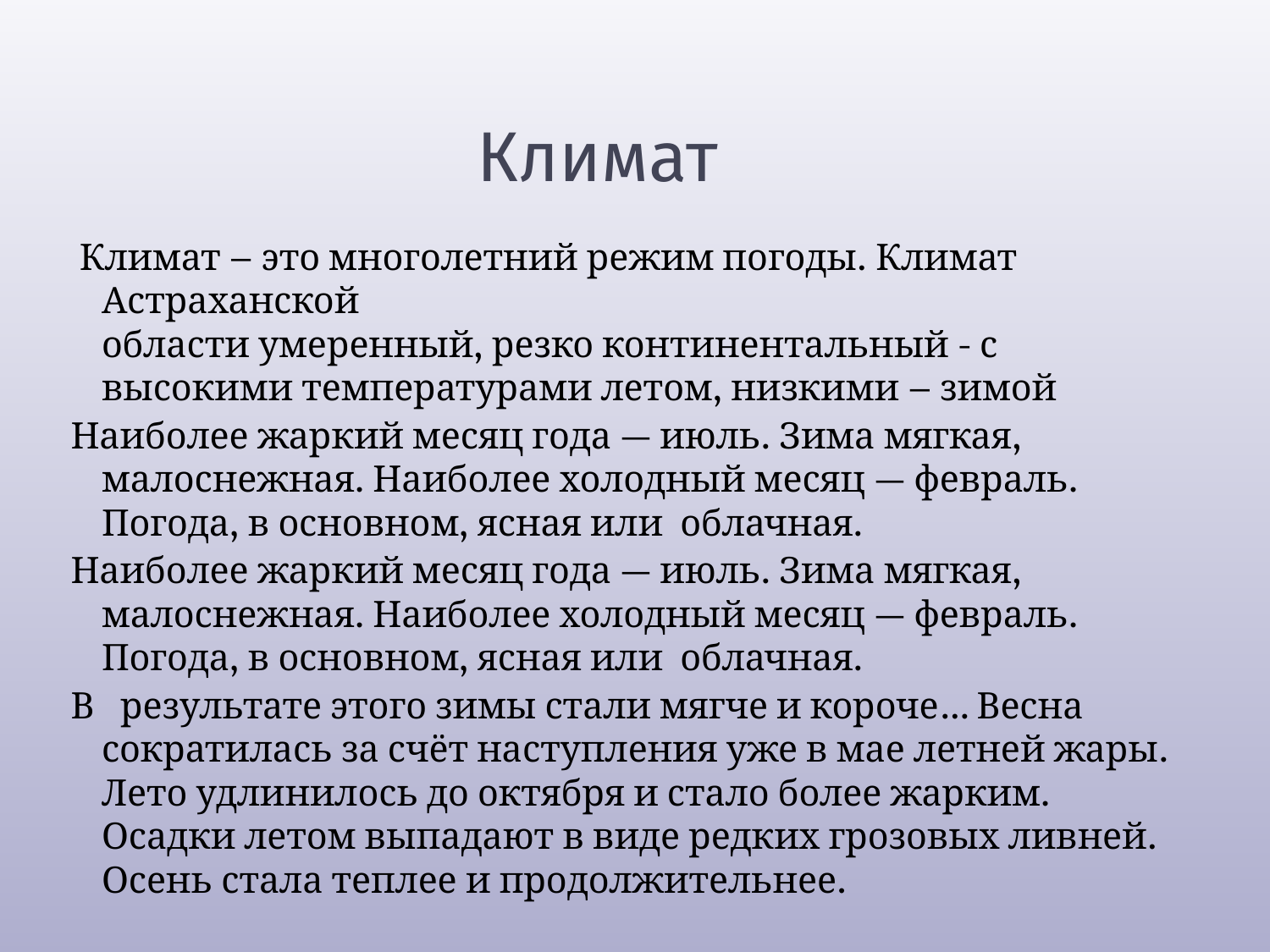

# Климат
 Климат – это многолетний режим погоды. Климат Астраханской области умеренный, резко континентальный - с высокими температурами летом, низкими – зимой
Наиболее жаркий месяц года — июль. Зима мягкая, малоснежная. Наиболее холодный месяц — февраль. Погода, в основном, ясная или  облачная.
Наиболее жаркий месяц года — июль. Зима мягкая, малоснежная. Наиболее холодный месяц — февраль. Погода, в основном, ясная или  облачная.
В   результате этого зимы стали мягче и короче… Весна сократилась за счёт наступления уже в мае летней жары. Лето удлинилось до октября и стало более жарким. Осадки летом выпадают в виде редких грозовых ливней. Осень стала теплее и продолжительнее.